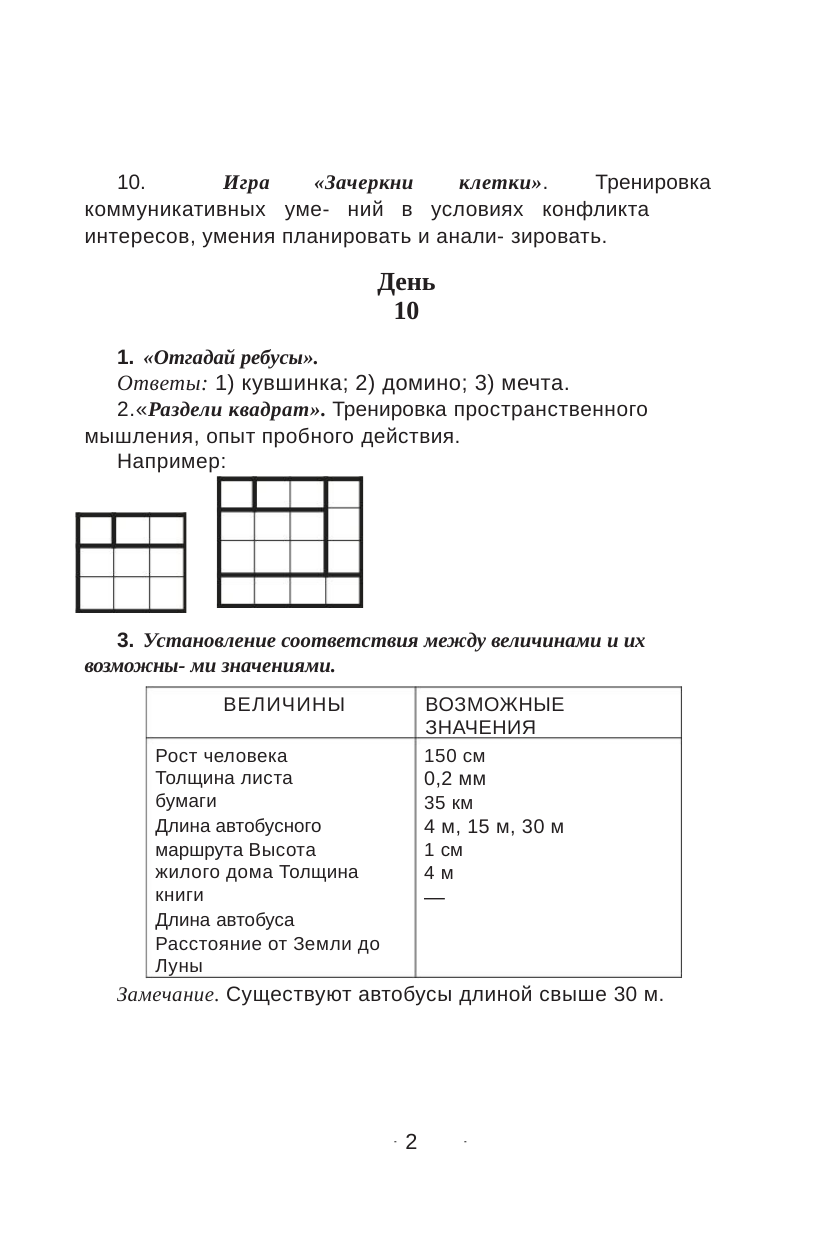

клетки».
Тренировка
10.
Игра
«Зачеркни
коммуникативных уме- ний в условиях конфликта
интересов, умения планировать и анали- зировать.
День
10
1. «Отгадай ребусы».
Ответы: 1) кувшинка; 2) домино; 3) мечта.
2.«Раздели квадрат». Тренировка пространственного
мышления, опыт пробного действия.
Например:

3. Установление соответствия между величинами и их
возможны- ми значениями.

ВЕЛИЧИНЫ
ВОЗМОЖНЫЕ
ЗНАЧЕНИЯ
Рост человека
Толщина листа
бумаги
150 см
0,2 мм
35 км
4 м, 15 м, 30 м
1 см
4 м
Длина автобусного
маршрута Высота
жилого дома Толщина
книги
—
Длина автобуса
Расстояние от Земли до
Луны
Замечание. Существуют автобусы длиной свыше 30 м.
2
2